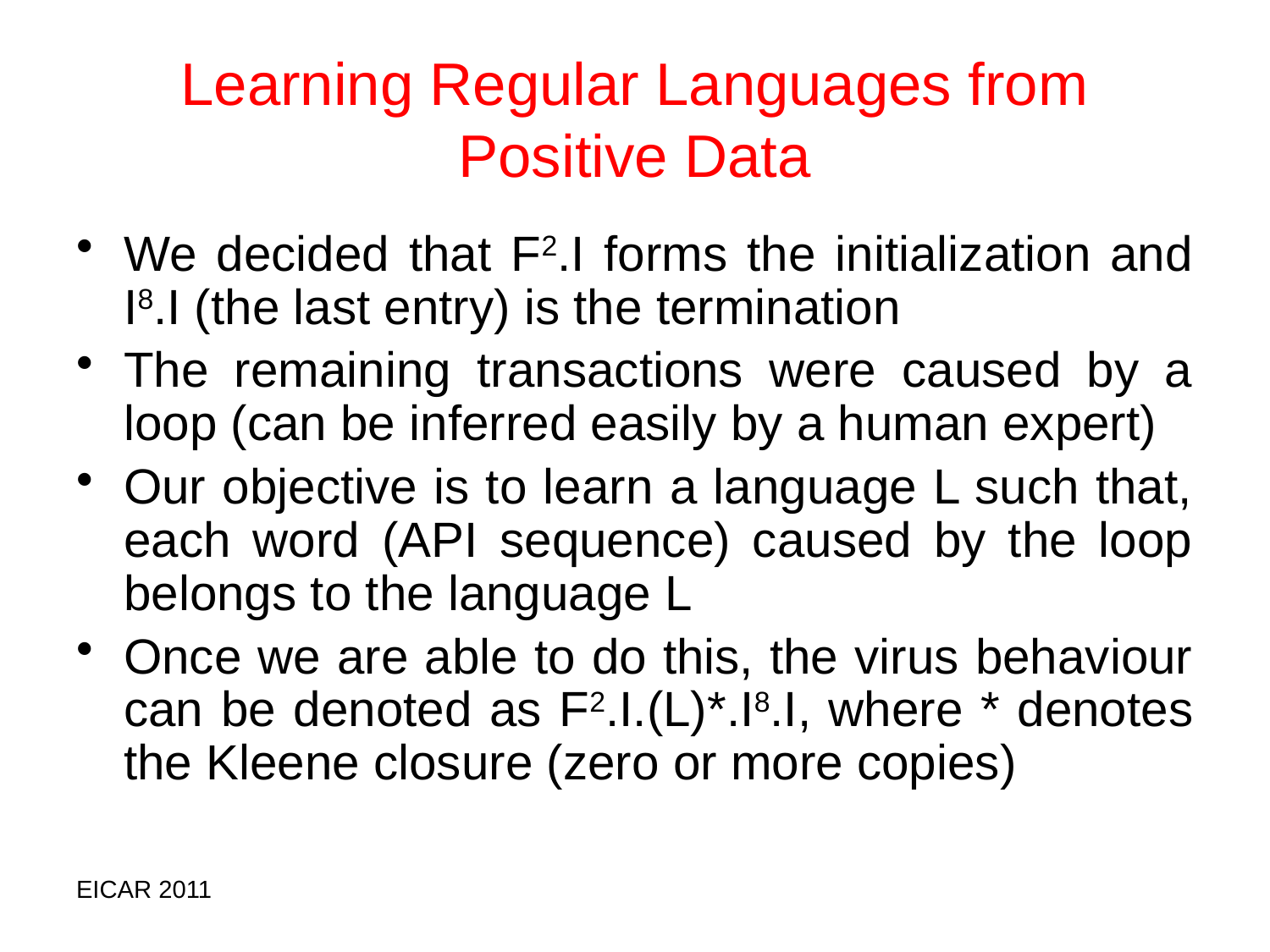

# Learning Regular Languages from Positive Data
We decided that F2.I forms the initialization and I8.I (the last entry) is the termination
The remaining transactions were caused by a loop (can be inferred easily by a human expert)
Our objective is to learn a language L such that, each word (API sequence) caused by the loop belongs to the language L
Once we are able to do this, the virus behaviour can be denoted as F2.I.(L)*.I8.I, where * denotes the Kleene closure (zero or more copies)
EICAR 2011